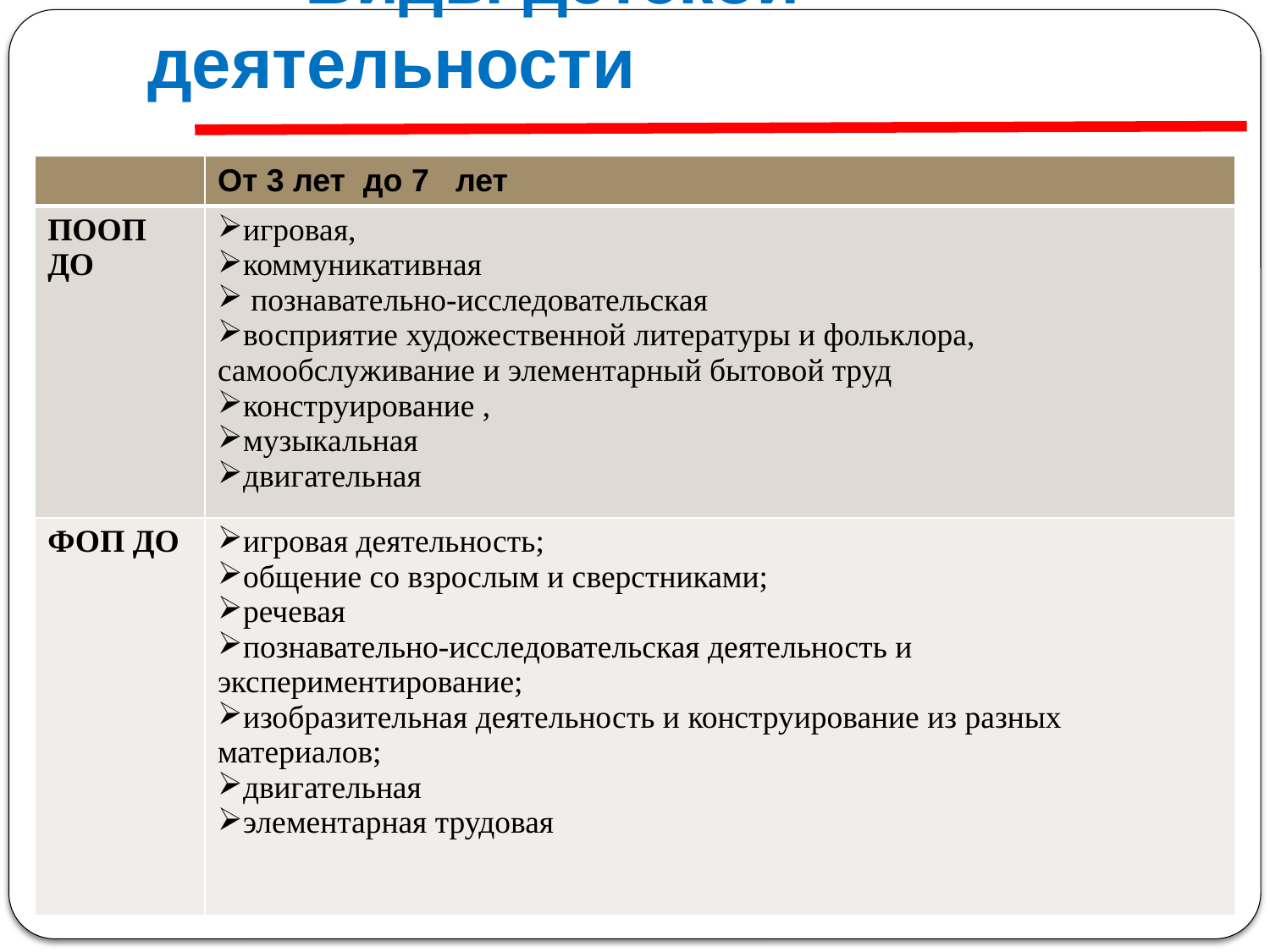

# Виды детской деятельности

|  | От 3 лет до 7 лет |
| --- | --- |
| ПООП ДО | игровая, коммуникативная познавательно-исследовательская восприятие художественной литературы и фольклора, самообслуживание и элементарный бытовой труд конструирование , музыкальная двигательная |
| ФОП ДО | игровая деятельность; общение со взрослым и сверстниками; речевая познавательно-исследовательская деятельность и экспериментирование; изобразительная деятельность и конструирование из разных материалов; двигательная элементарная трудовая |